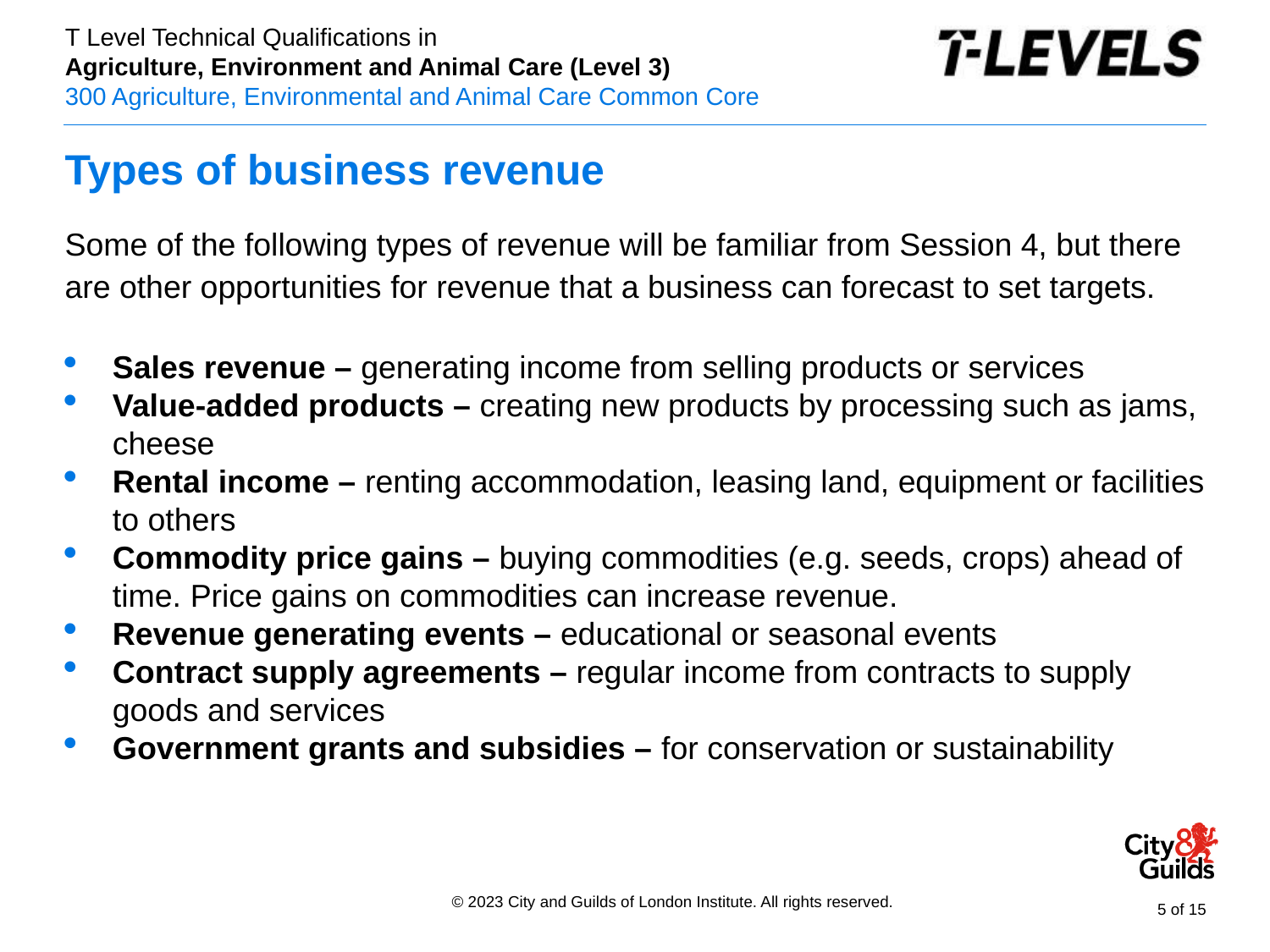

# Types of business revenue
Some of the following types of revenue will be familiar from Session 4, but there are other opportunities for revenue that a business can forecast to set targets.

Sales revenue – generating income from selling products or services
Value-added products – creating new products by processing such as jams, cheese
Rental income – renting accommodation, leasing land, equipment or facilities to others
Commodity price gains – buying commodities (e.g. seeds, crops) ahead of time. Price gains on commodities can increase revenue.
Revenue generating events – educational or seasonal events
Contract supply agreements – regular income from contracts to supply goods and services
Government grants and subsidies – for conservation or sustainability